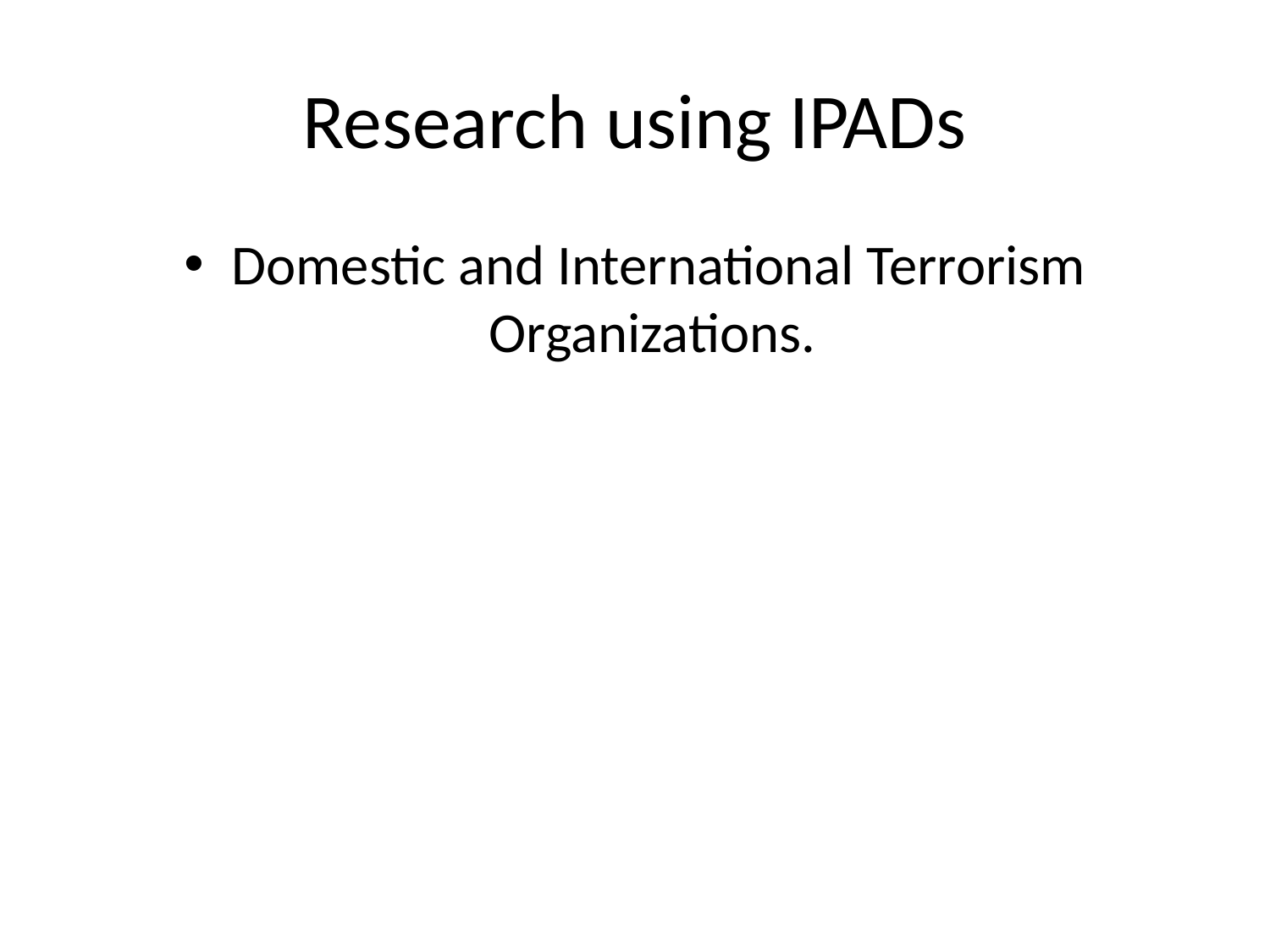

# Research using IPADs
Domestic and International Terrorism Organizations.